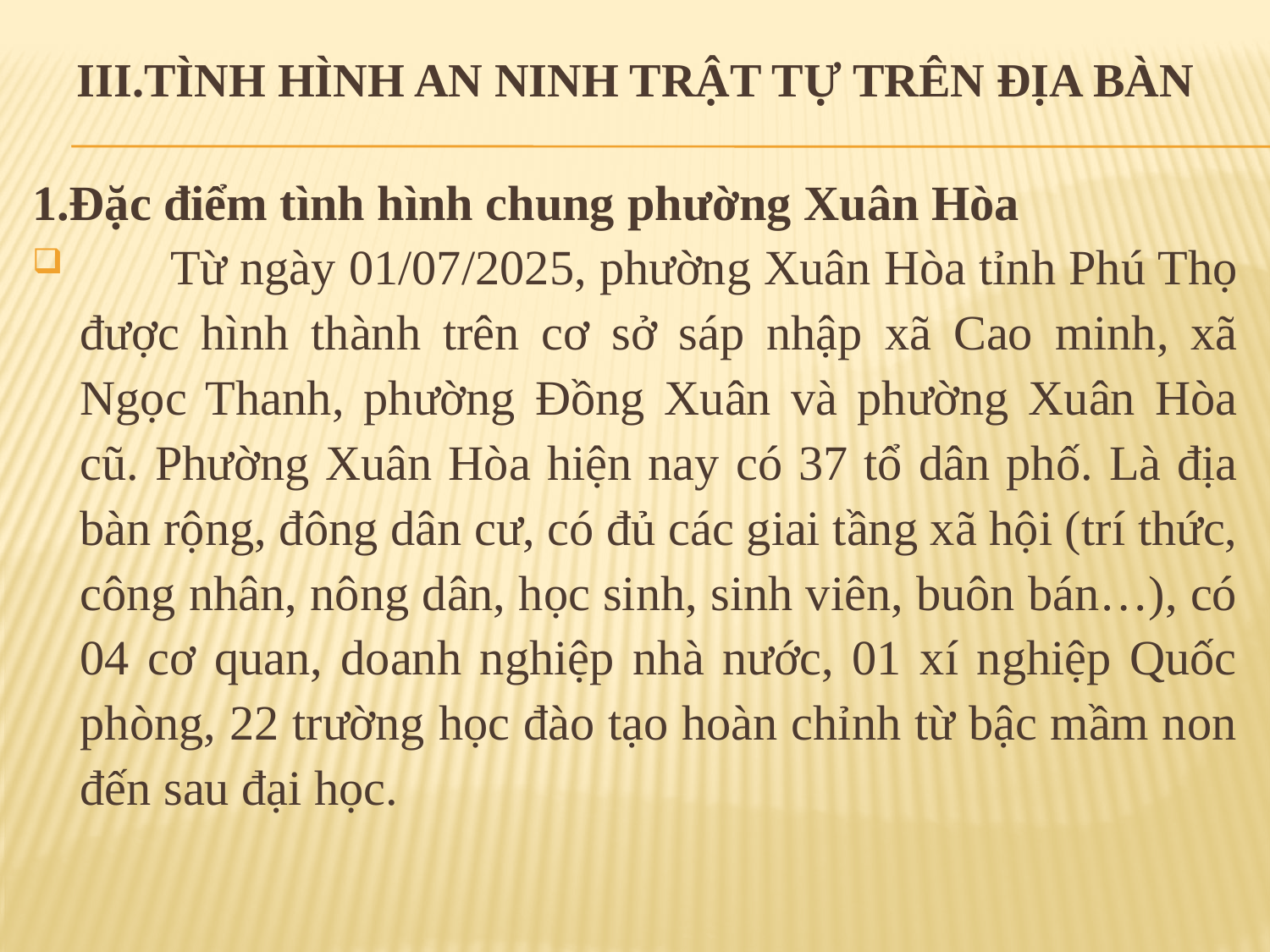

# III.TÌNH HÌNH AN NINH TRẬT TỰ TRÊN ĐỊA BÀN
1.Đặc điểm tình hình chung phường Xuân Hòa
       Từ ngày 01/07/2025, phường Xuân Hòa tỉnh Phú Thọ được hình thành trên cơ sở sáp nhập xã Cao minh, xã Ngọc Thanh, phường Đồng Xuân và phường Xuân Hòa cũ. Phường Xuân Hòa hiện nay có 37 tổ dân phố. Là địa bàn rộng, đông dân cư, có đủ các giai tầng xã hội (trí thức, công nhân, nông dân, học sinh, sinh viên, buôn bán…), có 04 cơ quan, doanh nghiệp nhà nước, 01 xí nghiệp Quốc phòng, 22 trường học đào tạo hoàn chỉnh từ bậc mầm non đến sau đại học.